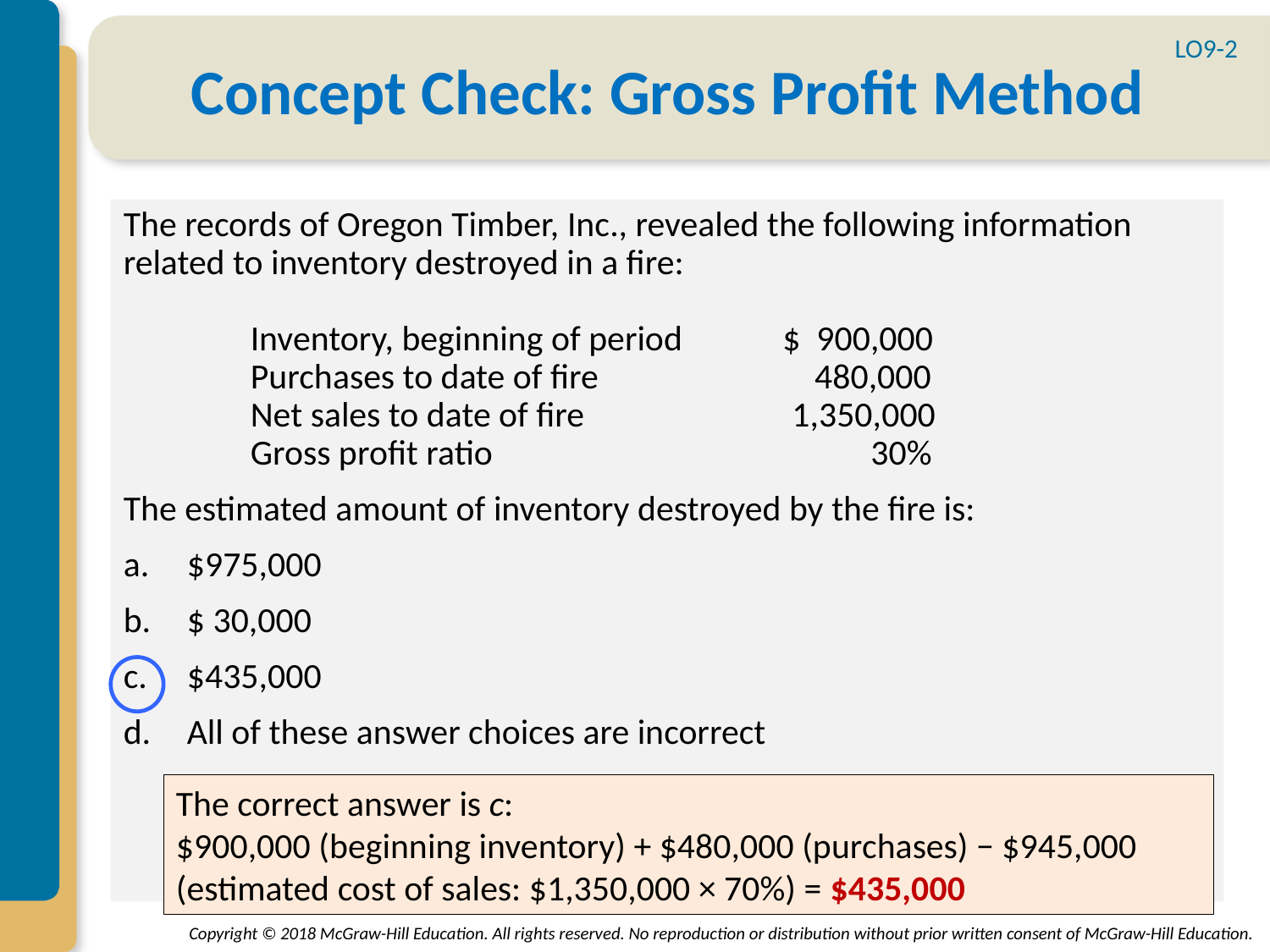

LO9-2
# Concept Check: Gross Profit Method
The records of Oregon Timber, Inc., revealed the following information related to inventory destroyed in a fire:

	Inventory, beginning of period	   $  900,000
	Purchases to date of fire		       480,000
	Net sales to date of fire	                    1,350,000
	Gross profit ratio 			              30%
The estimated amount of inventory destroyed by the fire is:
$975,000
$ 30,000
$435,000
All of these answer choices are incorrect

The correct answer is c:
$900,000 (beginning inventory) + $480,000 (purchases) − $945,000 (estimated cost of sales: $1,350,000 × 70%) = $435,000